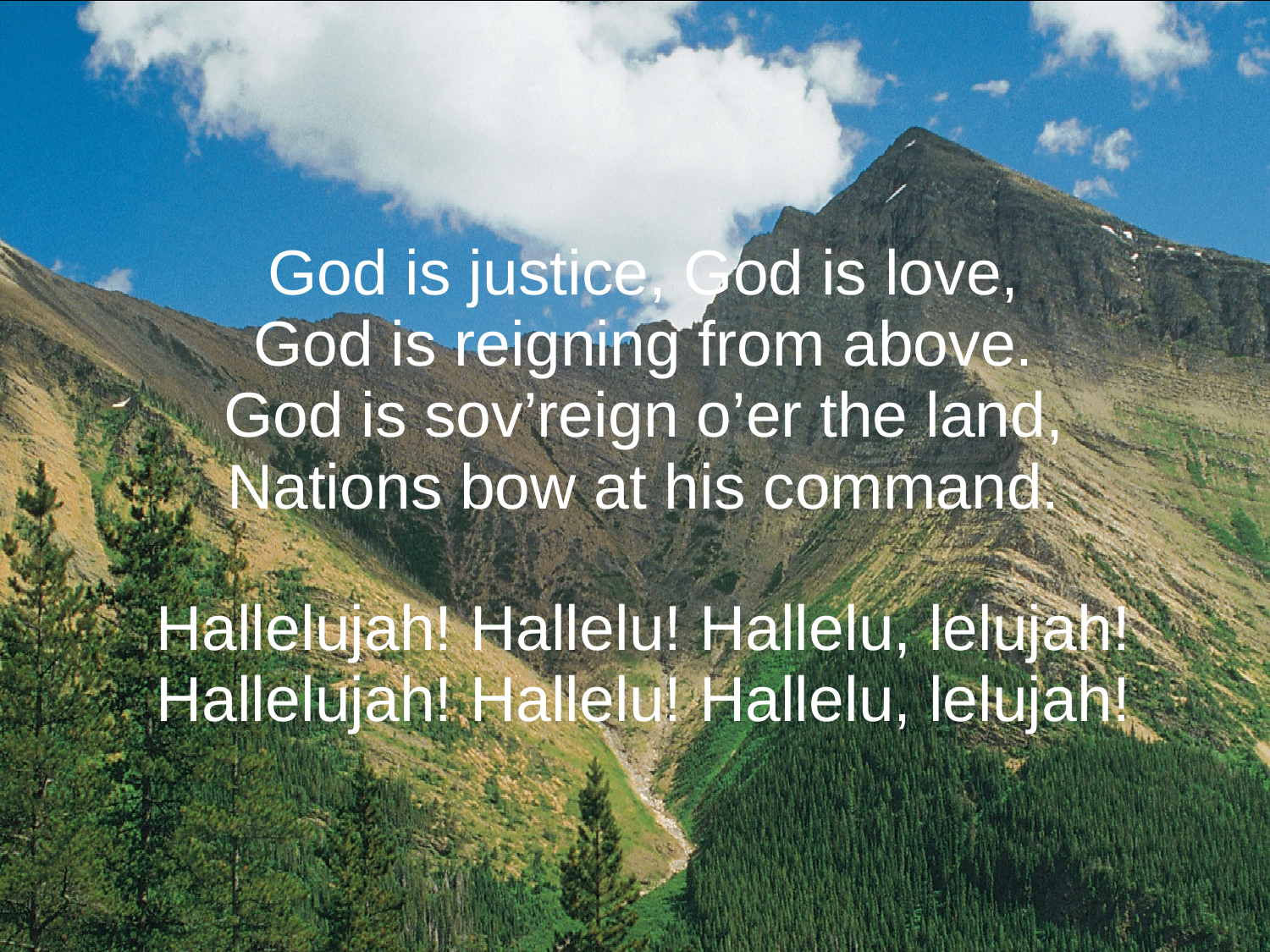

# God is justice, God is love, God is reigning from above. God is sov’reign o’er the land, Nations bow at his command. Hallelujah! Hallelu! Hallelu, lelujah! Hallelujah! Hallelu! Hallelu, lelujah!